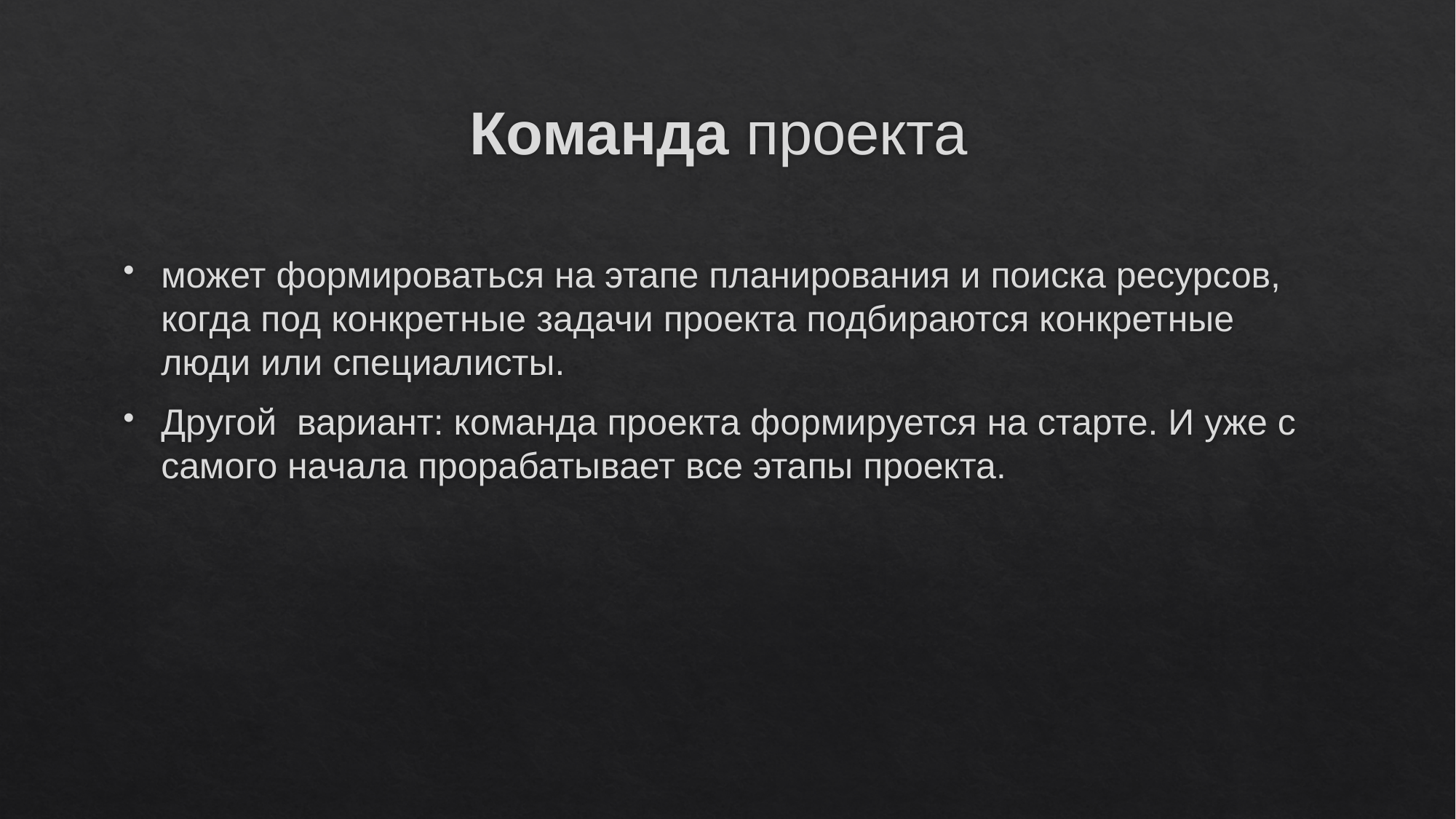

# Команда проекта
может формироваться на этапе планирования и поиска ресурсов, когда под конкретные задачи проекта подбираются конкретные люди или специалисты.
Другой  вариант: команда проекта формируется на старте. И уже с самого начала прорабатывает все этапы проекта.